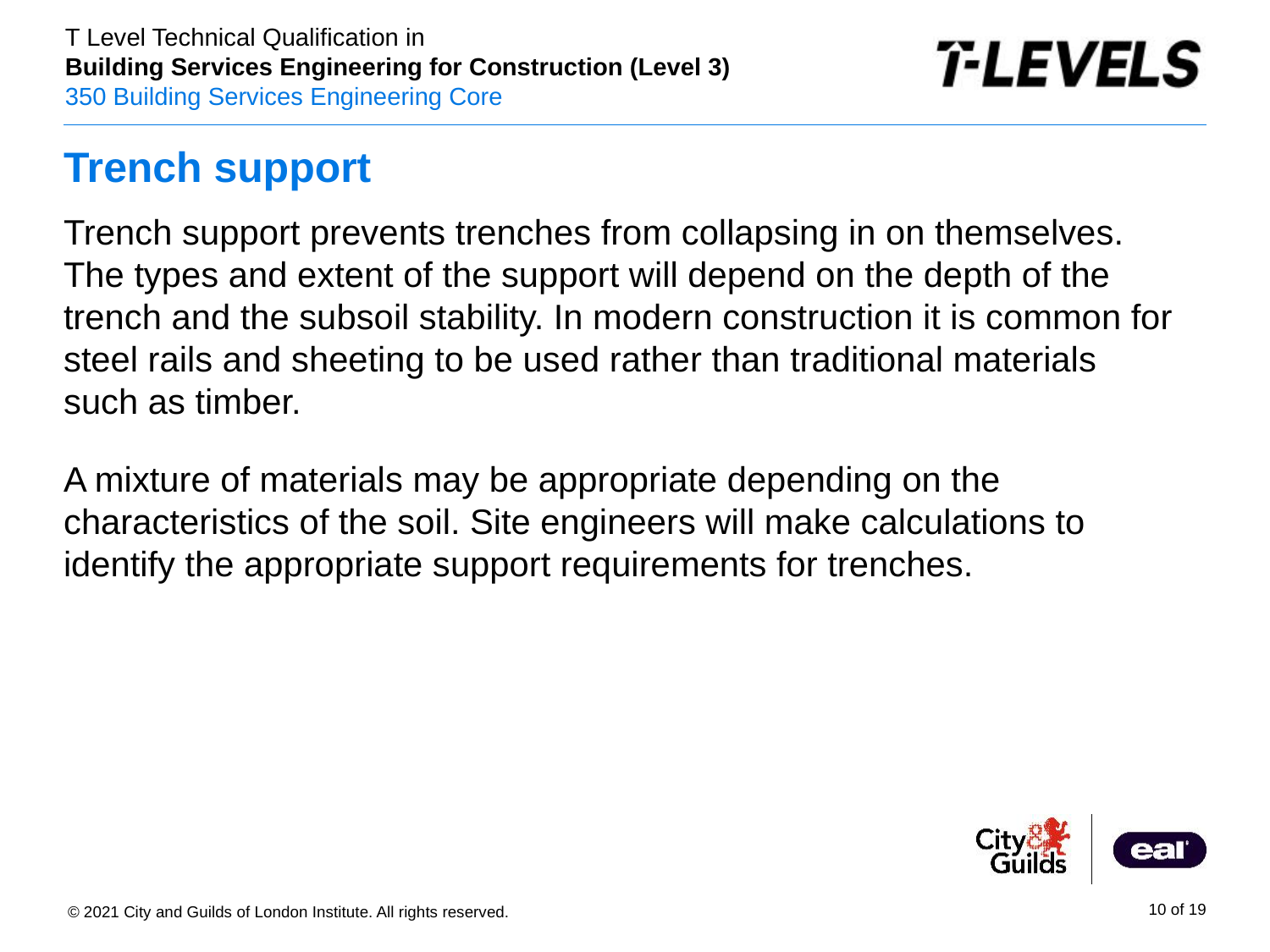

# Trench support
Trench support prevents trenches from collapsing in on themselves. The types and extent of the support will depend on the depth of the trench and the subsoil stability. In modern construction it is common for steel rails and sheeting to be used rather than traditional materials such as timber.
A mixture of materials may be appropriate depending on the characteristics of the soil. Site engineers will make calculations to identify the appropriate support requirements for trenches.